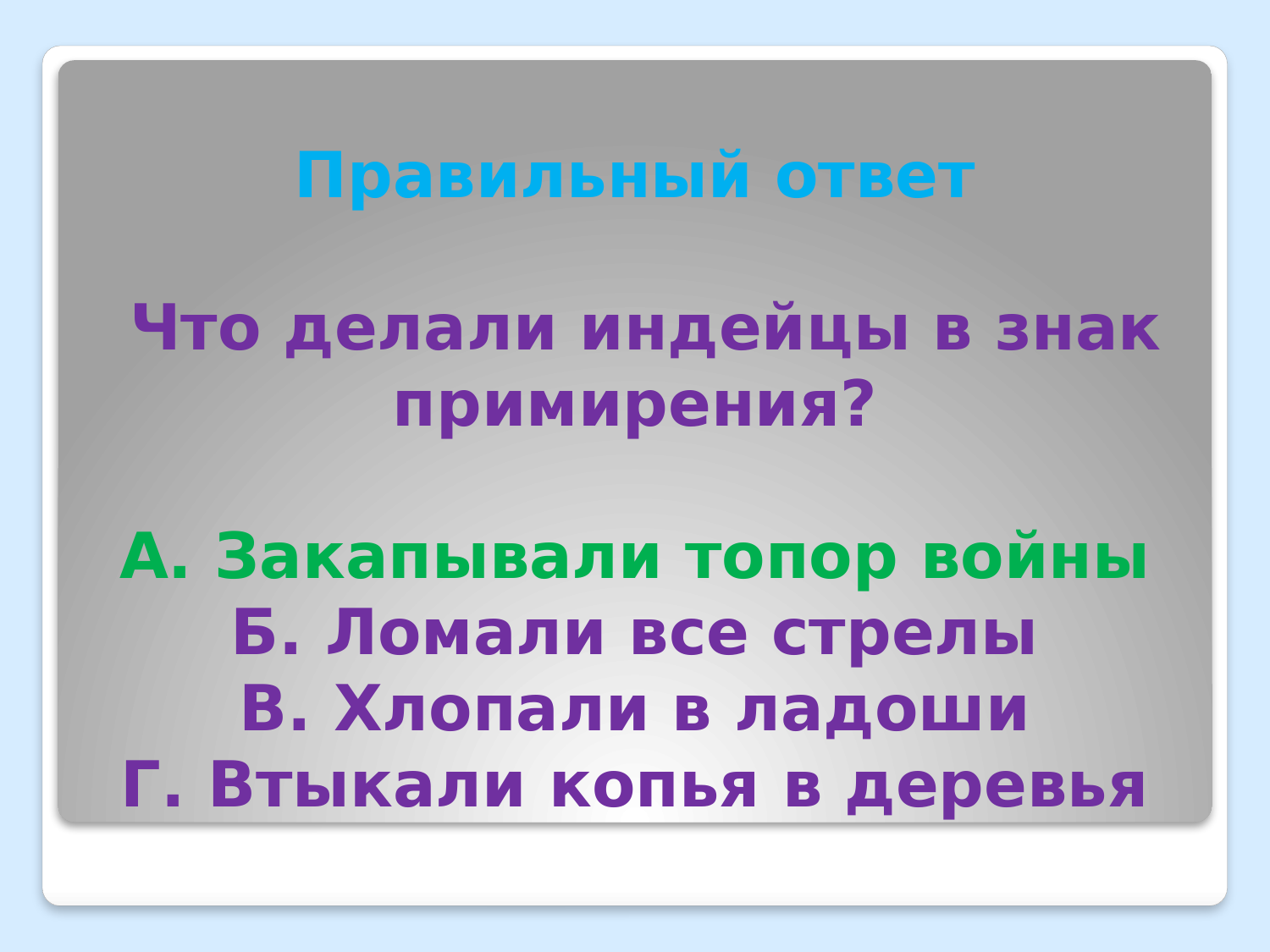

# Правильный ответ Что делали индейцы в знак примирения? А. Закапывали топор войны Б. Ломали все стрелы В. Хлопали в ладоши Г. Втыкали копья в деревья